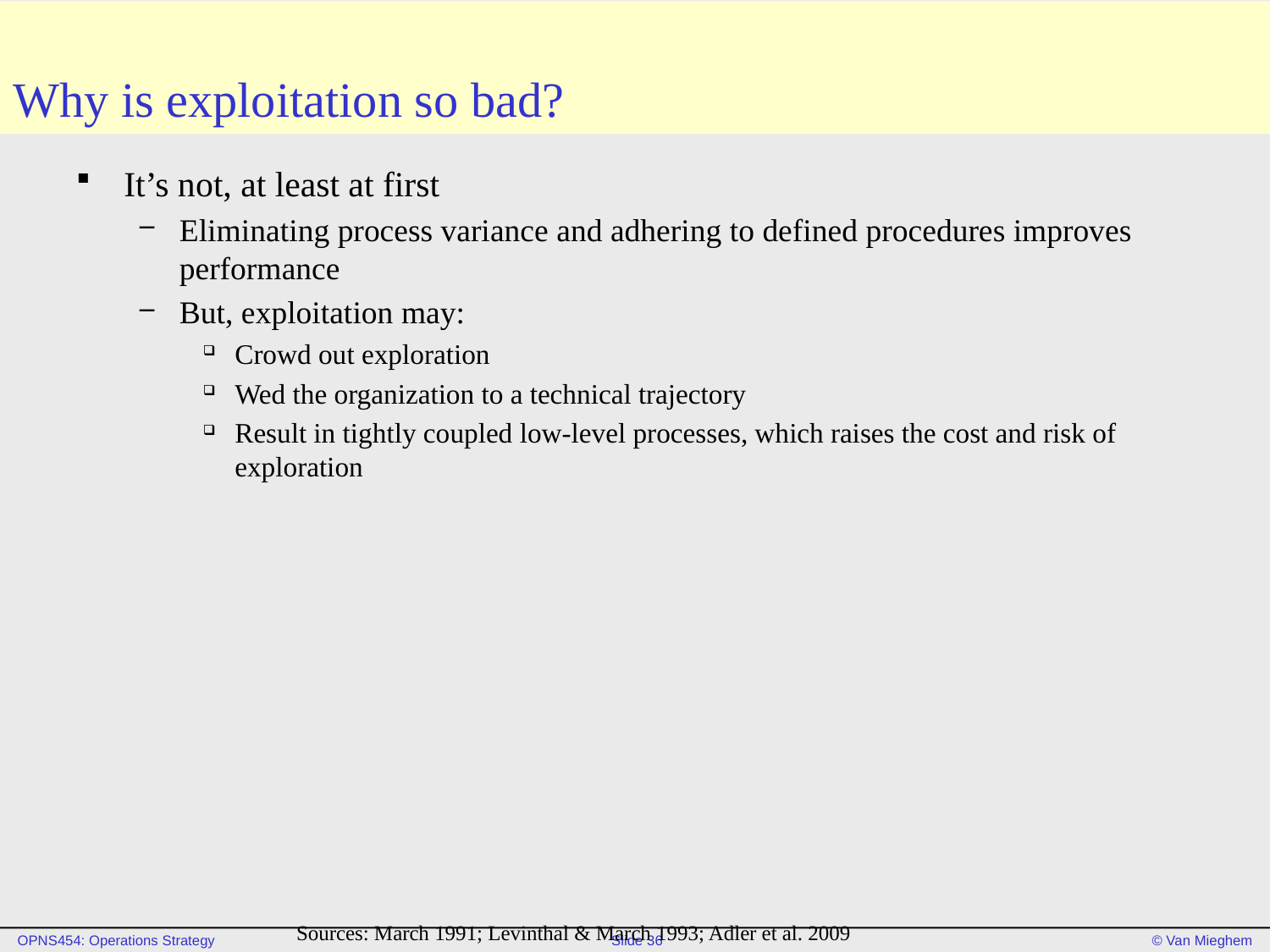

# Why is exploitation so bad?
It’s not, at least at first
Eliminating process variance and adhering to defined procedures improves performance
But, exploitation may:
Crowd out exploration
Wed the organization to a technical trajectory
Result in tightly coupled low-level processes, which raises the cost and risk of exploration

Sources: March 1991; Levinthal & March 1993; Adler et al. 2009